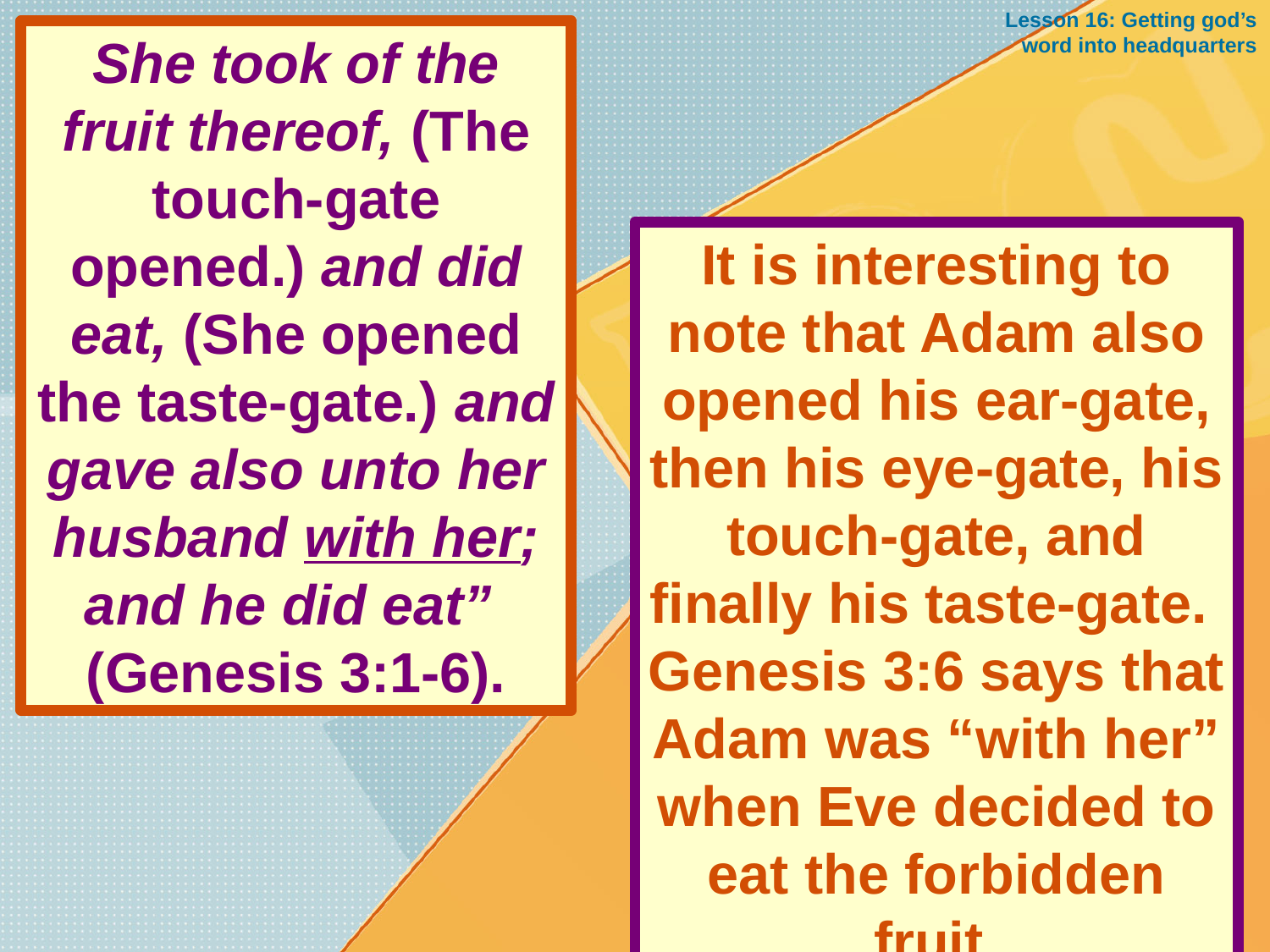

Lesson 16: Getting god’s word into headquarters
She took of the fruit thereof, (The touch-gate opened.) and did eat, (She opened the taste-gate.) and gave also unto her husband with her; and he did eat”
(Genesis 3:1-6).
It is interesting to note that Adam also opened his ear-gate, then his eye-gate, his touch-gate, and finally his taste-gate.  Genesis 3:6 says that Adam was “with her” when Eve decided to eat the forbidden fruit.